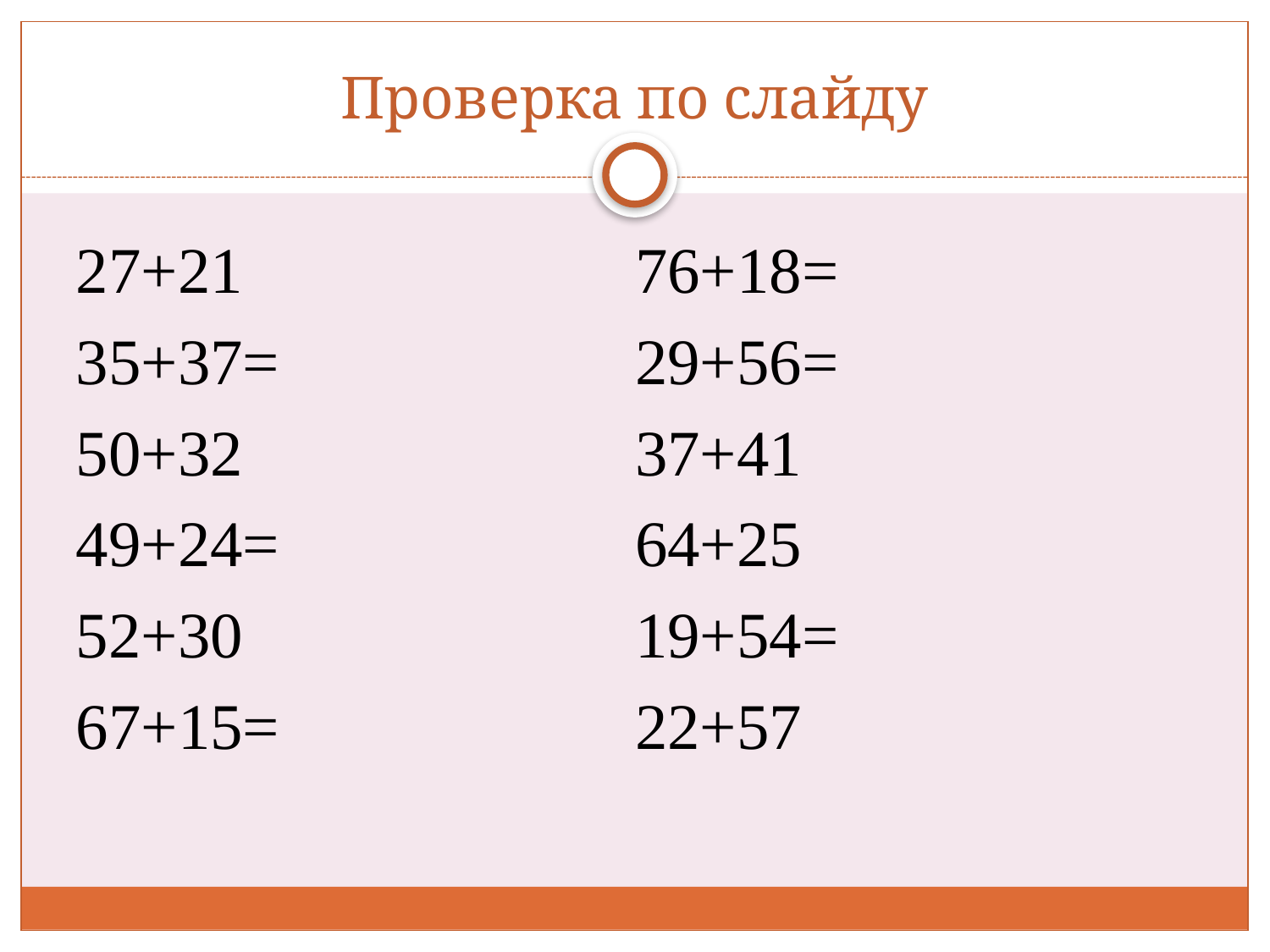

# Проверка по слайду
27+21
35+37=
50+32
49+24=
52+30
67+15=
76+18=
29+56=
37+41
64+25
19+54=
22+57